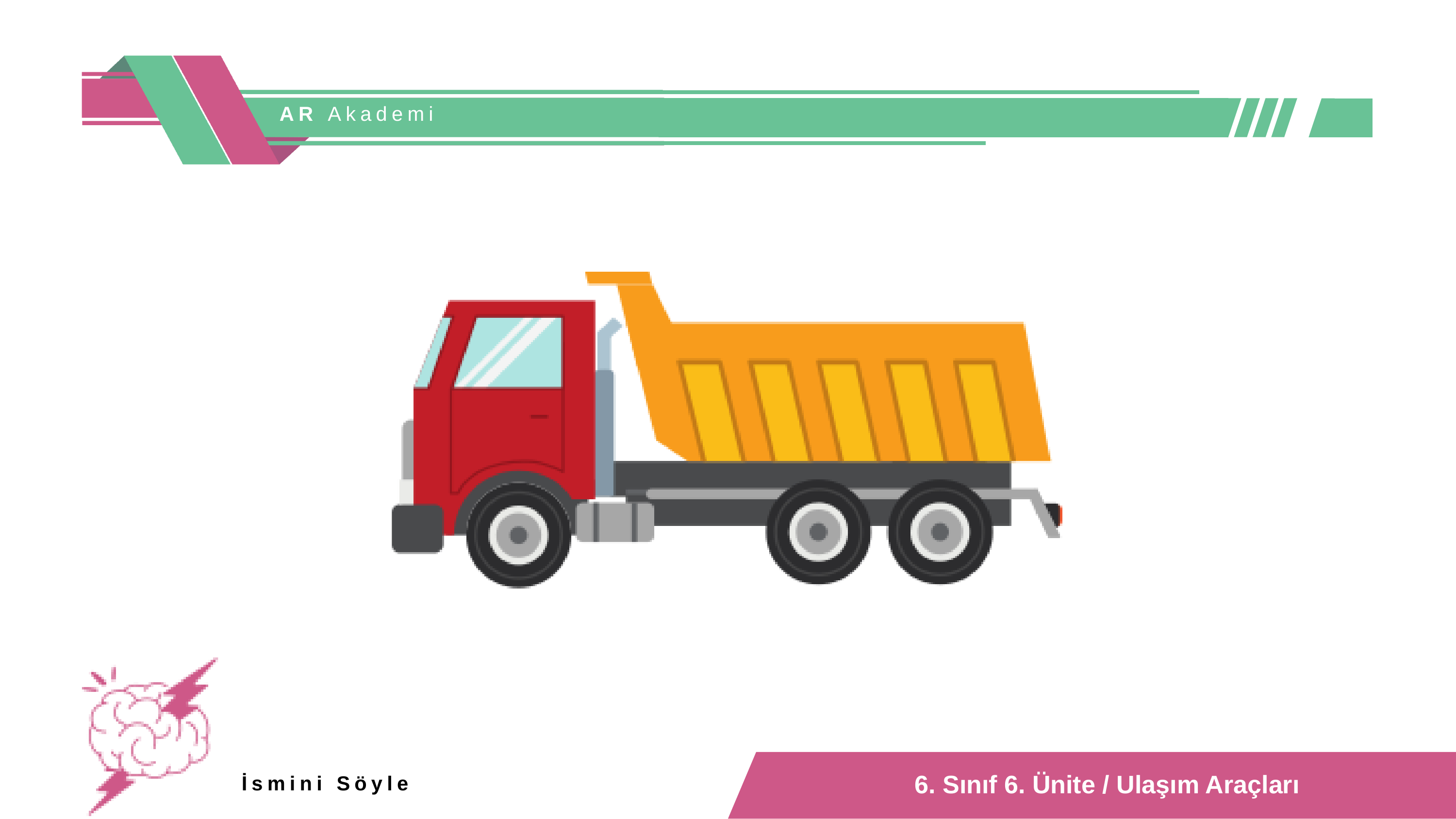

AR Akademi

6. Sınıf 6. Ünite / Ulaşım Araçları
İsmini Söyle